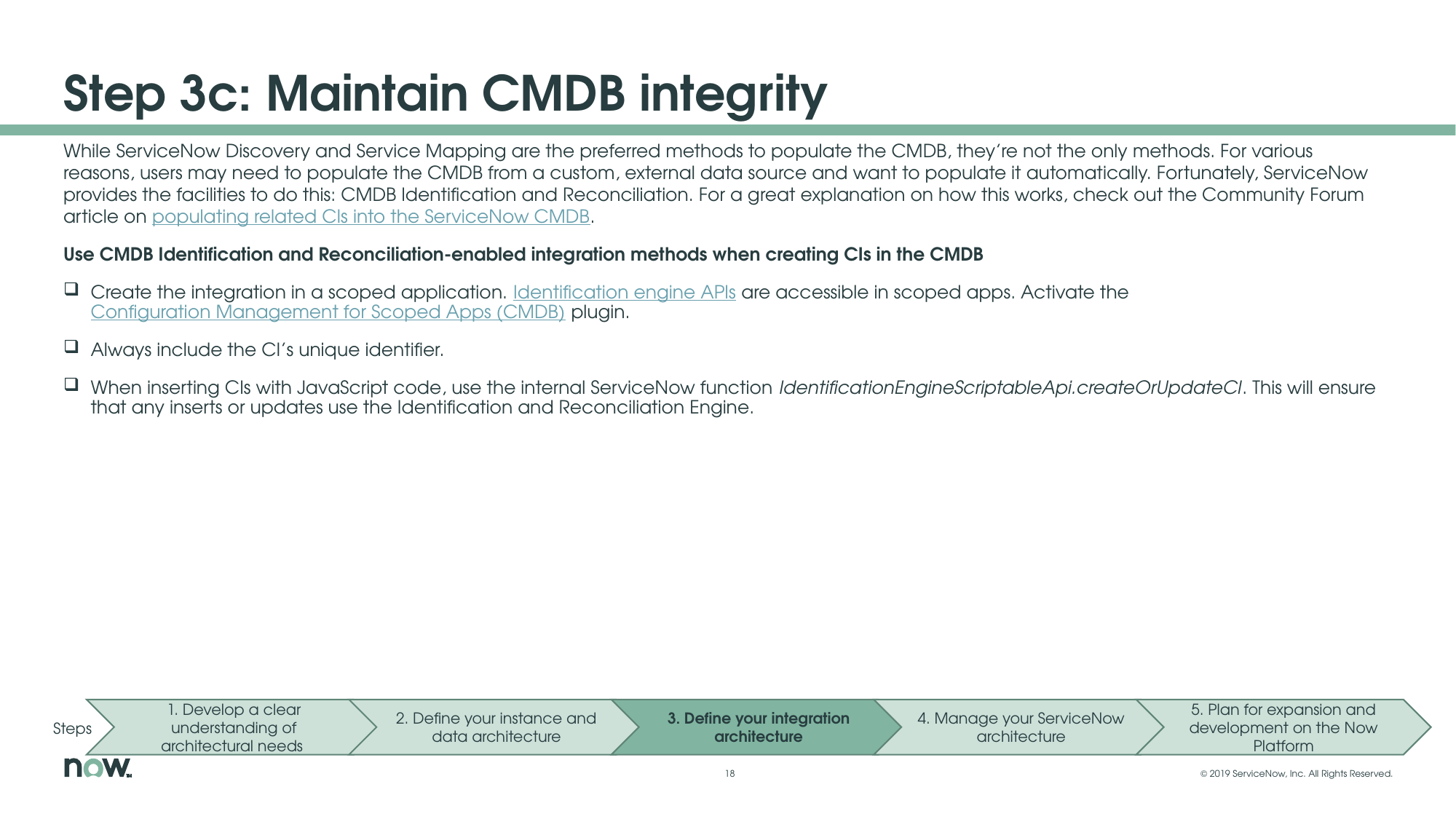

# Step 3c: Maintain CMDB integrity

While ServiceNow Discovery and Service Mapping are the preferred methods to populate the CMDB, they’re not the only methods. For various reasons, users may need to populate the CMDB from a custom, external data source and want to populate it automatically. Fortunately, ServiceNow provides the facilities to do this: CMDB Identification and Reconciliation. For a great explanation on how this works, check out the Community Forum article on populating related CIs into the ServiceNow CMDB.
Use CMDB Identification and Reconciliation-enabled integration methods when creating CIs in the CMDB
Create the integration in a scoped application. Identification engine APIs are accessible in scoped apps. Activate the Configuration Management for Scoped Apps (CMDB) plugin.
Always include the CI’s unique identifier.
When inserting CIs with JavaScript code, use the internal ServiceNow function IdentificationEngineScriptableApi.createOrUpdateCI. This will ensure that any inserts or updates use the Identification and Reconciliation Engine.
1. Develop a clear understanding of architectural needs
2. Define your instance and data architecture
3. Define your integration architecture
4. Manage your ServiceNow architecture
5. Plan for expansion and development on the Now Platform
Steps